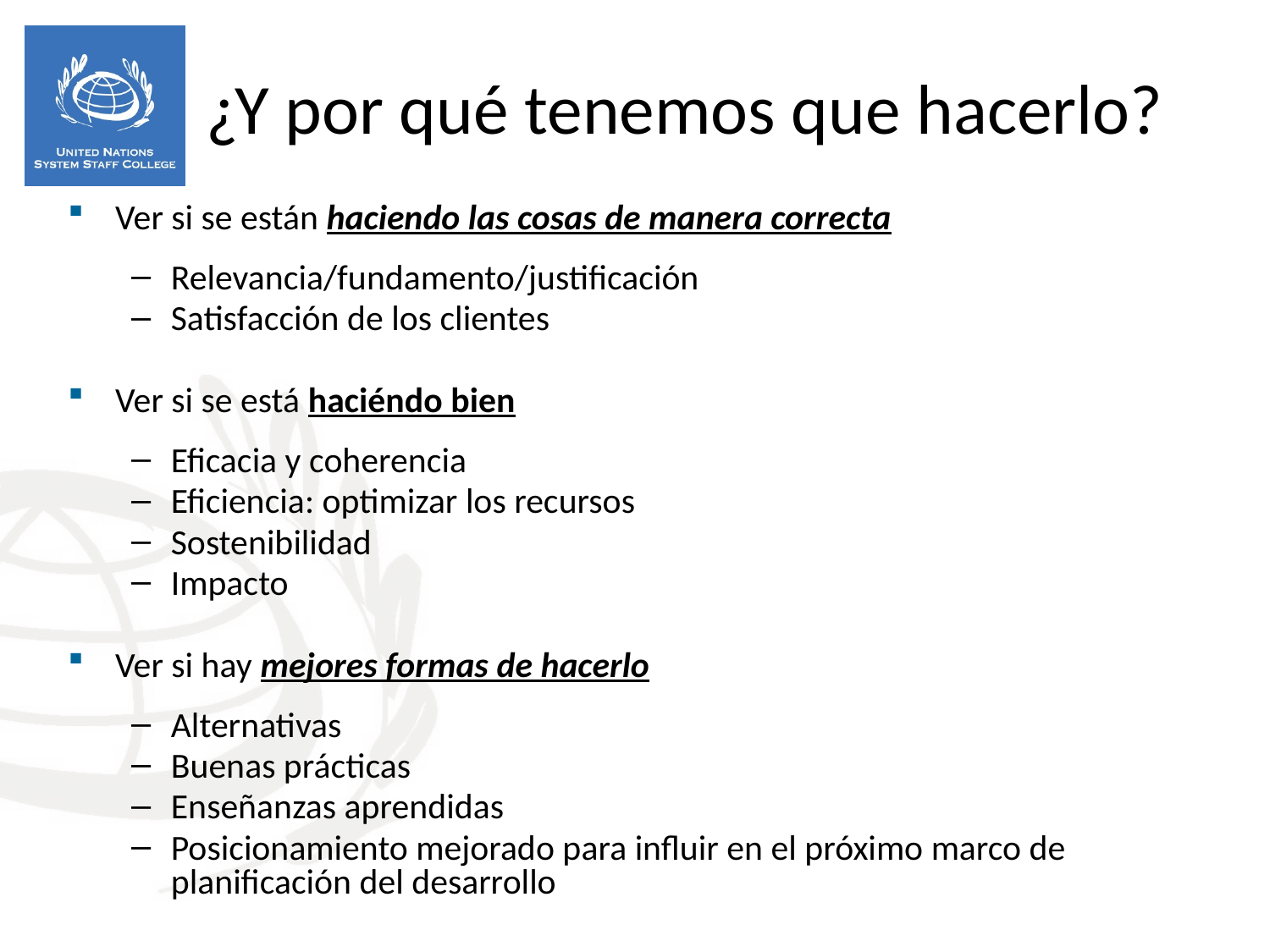

¿Y por qué tenemos que hacerlo?
Ver si se están haciendo las cosas de manera correcta
Relevancia/fundamento/justificación
Satisfacción de los clientes

Ver si se está haciéndo bien
Eficacia y coherencia
Eficiencia: optimizar los recursos
Sostenibilidad
Impacto

Ver si hay mejores formas de hacerlo
Alternativas
Buenas prácticas
Enseñanzas aprendidas
Posicionamiento mejorado para influir en el próximo marco de planificación del desarrollo